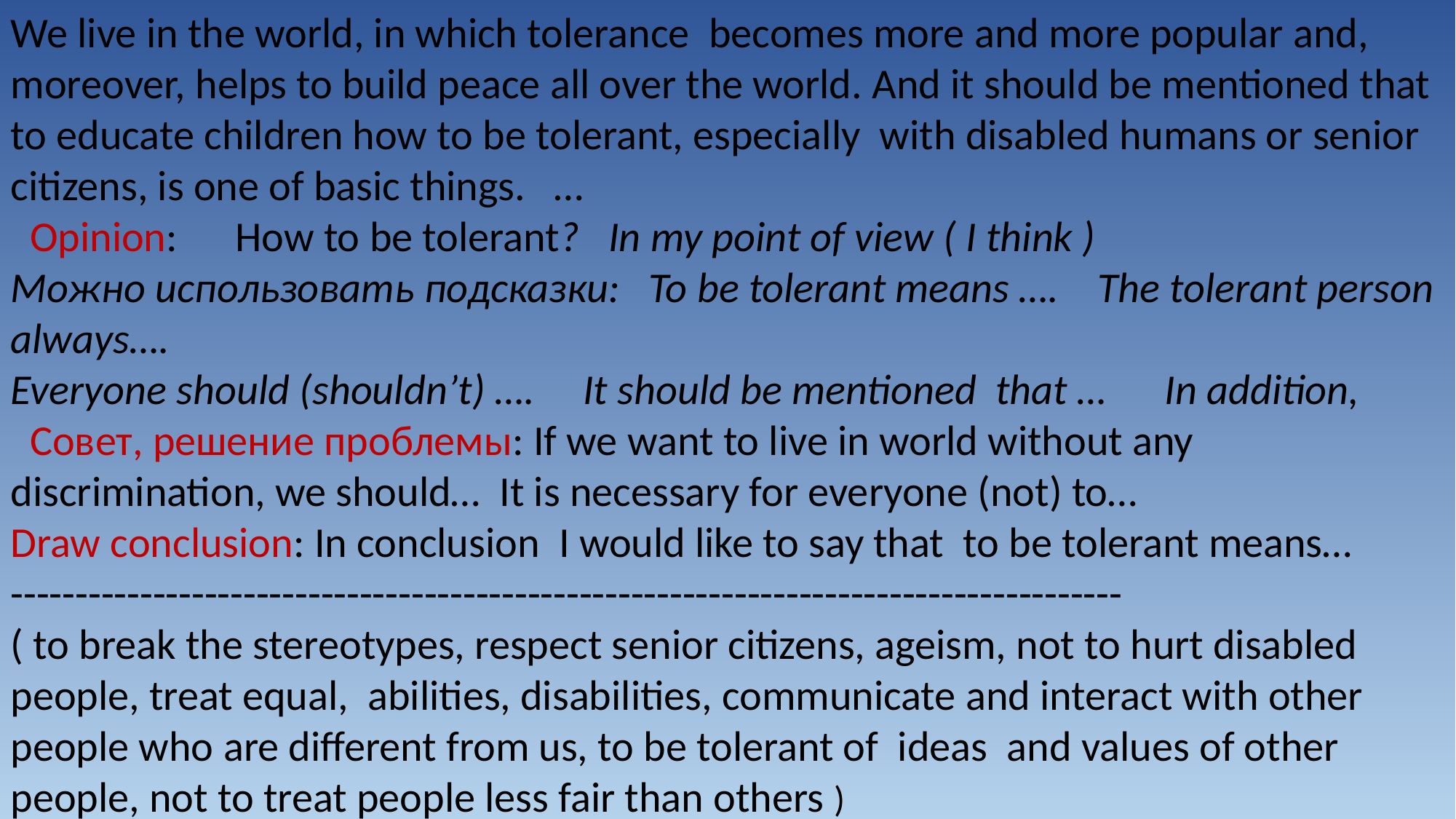

We live in the world, in which tolerance  becomes more and more popular and, moreover, helps to build peace all over the world. And it should be mentioned that to educate children how to be tolerant, especially  with disabled humans or senior citizens, is one of basic things.   …
  Opinion:      How to be tolerant?   In my point of view ( I think )
Можно использовать подсказки:   To be tolerant means ….    The tolerant person always….
Everyone should (shouldn’t) ….     It should be mentioned  that …      In addition,
  Совет, решение проблемы: If we want to live in world without any  discrimination, we should…  It is necessary for everyone (not) to…
Draw conclusion: In conclusion  I would like to say that  to be tolerant means…
--------------------------------------------------------------------------------------
( to break the stereotypes, respect senior citizens, ageism, not to hurt disabled people, treat equal,  abilities, disabilities, communicate and interact with other people who are different from us, to be tolerant of  ideas  and values of other people, not to treat people less fair than others )